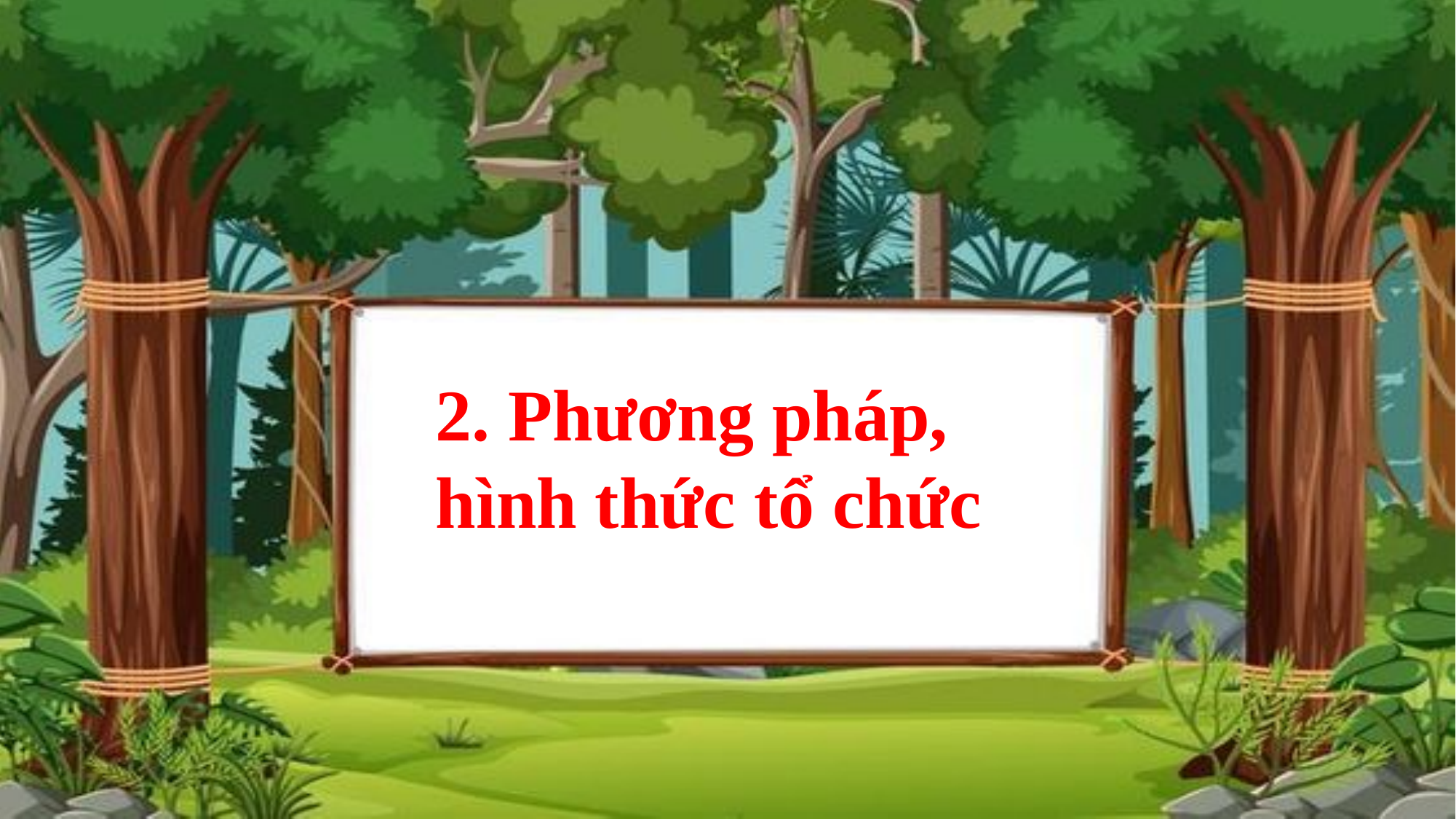

2. Phương pháp, hình thức tổ chức